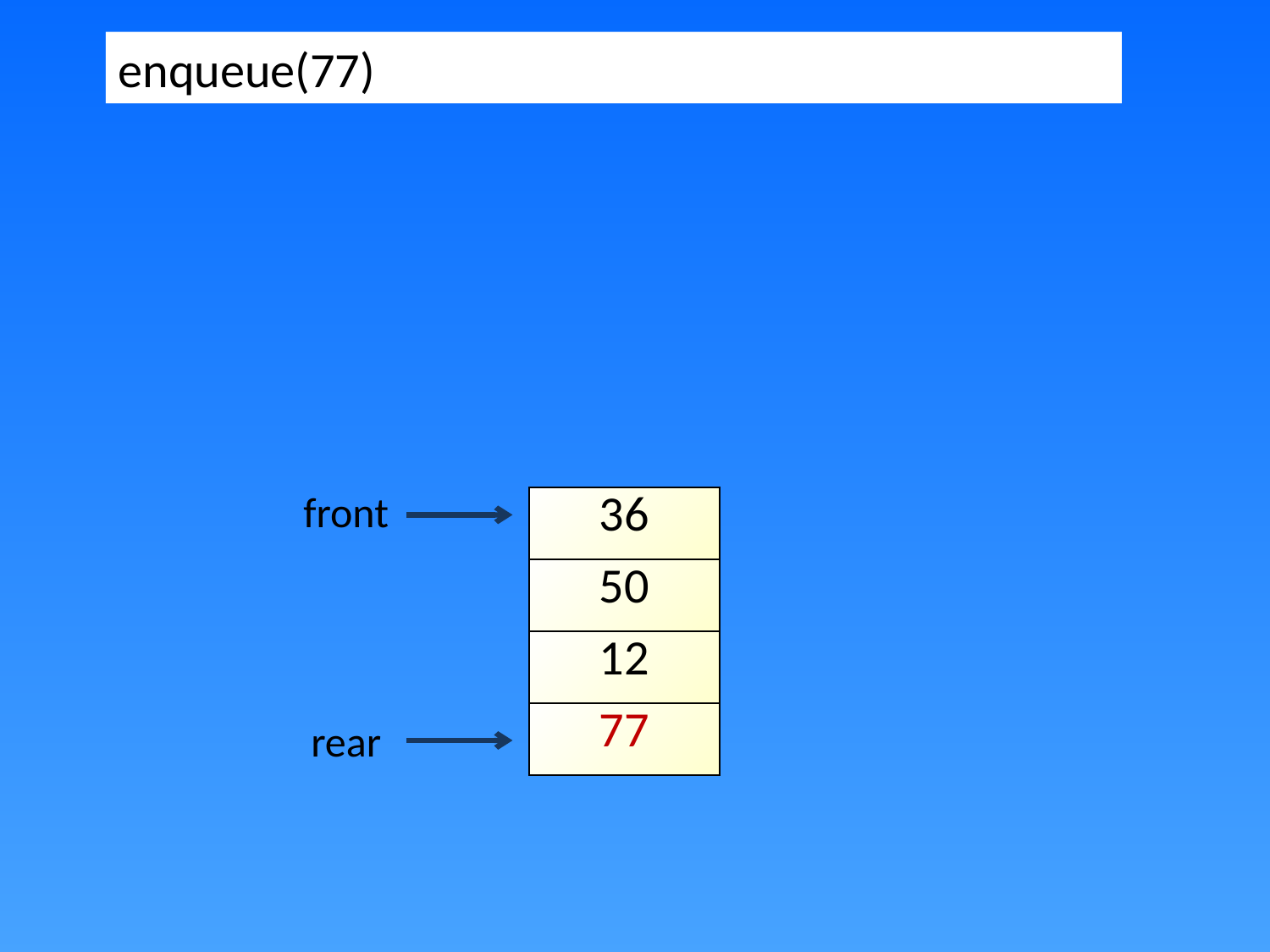

enqueue(77)
front
| 36 |
| --- |
| 50 |
| 12 |
| 77 |
rear